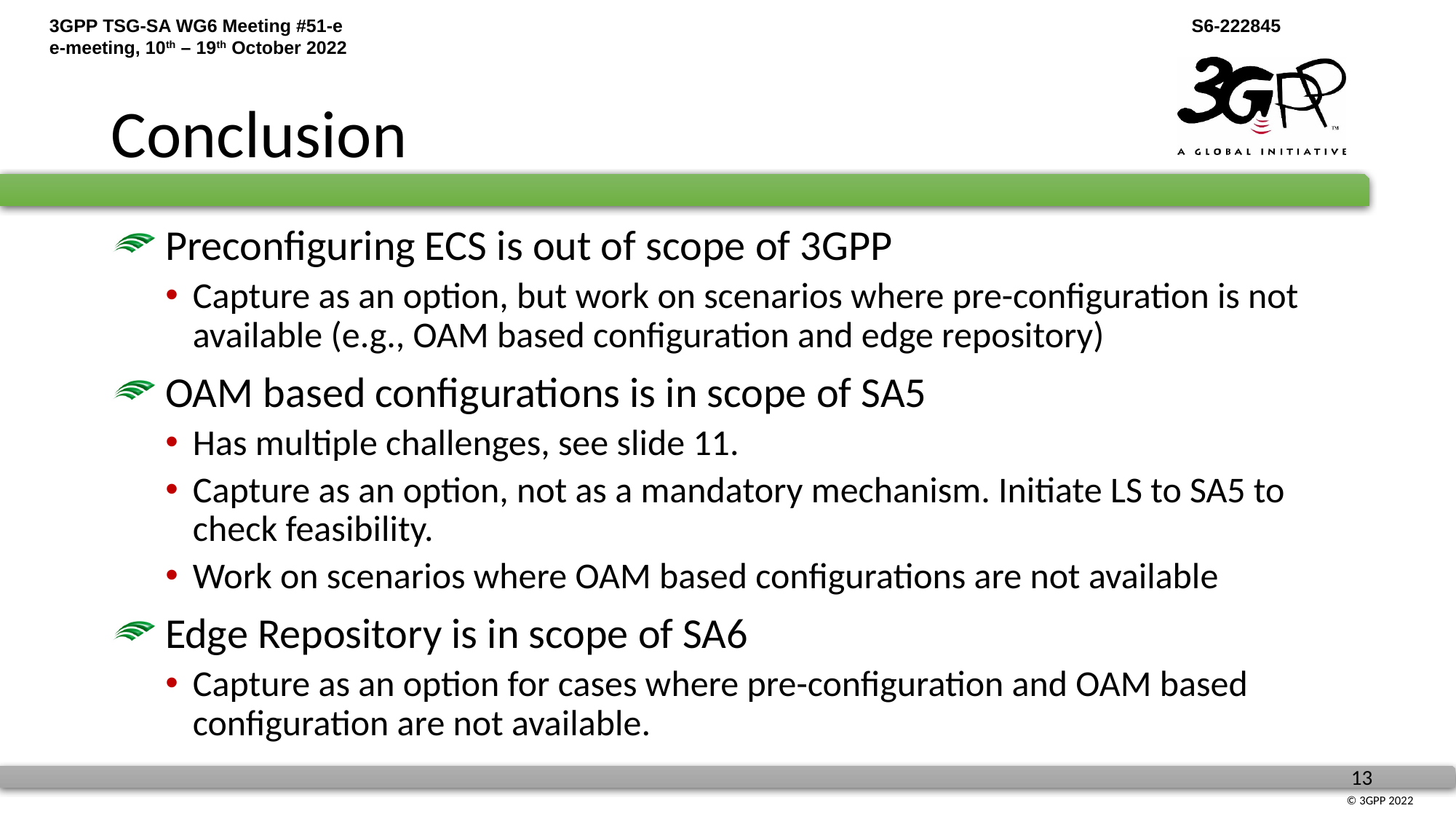

# Conclusion
 Preconfiguring ECS is out of scope of 3GPP
Capture as an option, but work on scenarios where pre-configuration is not available (e.g., OAM based configuration and edge repository)
 OAM based configurations is in scope of SA5
Has multiple challenges, see slide 11.
Capture as an option, not as a mandatory mechanism. Initiate LS to SA5 to check feasibility.
Work on scenarios where OAM based configurations are not available
 Edge Repository is in scope of SA6
Capture as an option for cases where pre-configuration and OAM based configuration are not available.